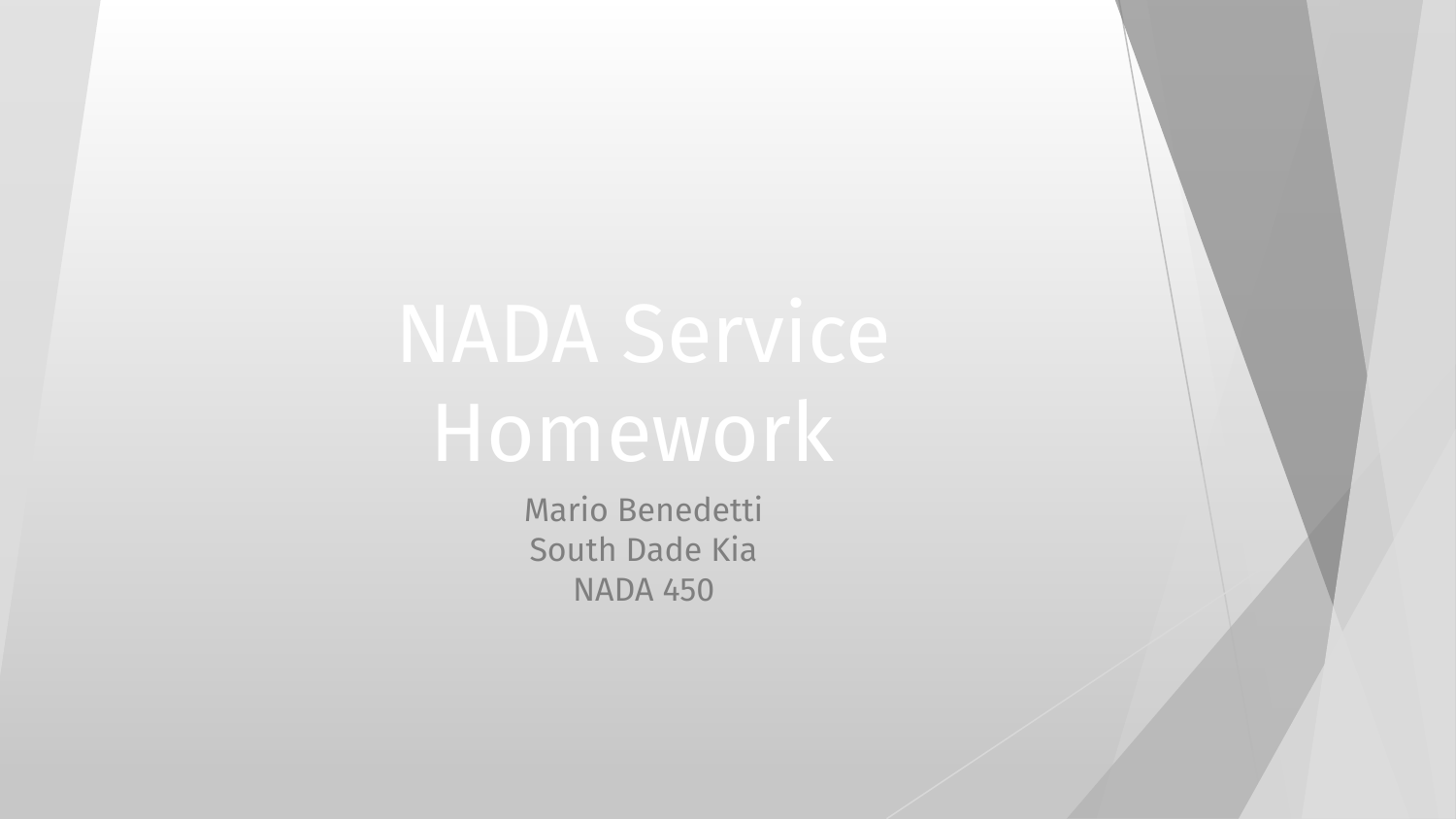

# NADA Service Homework
Mario Benedetti
South Dade Kia
NADA 450